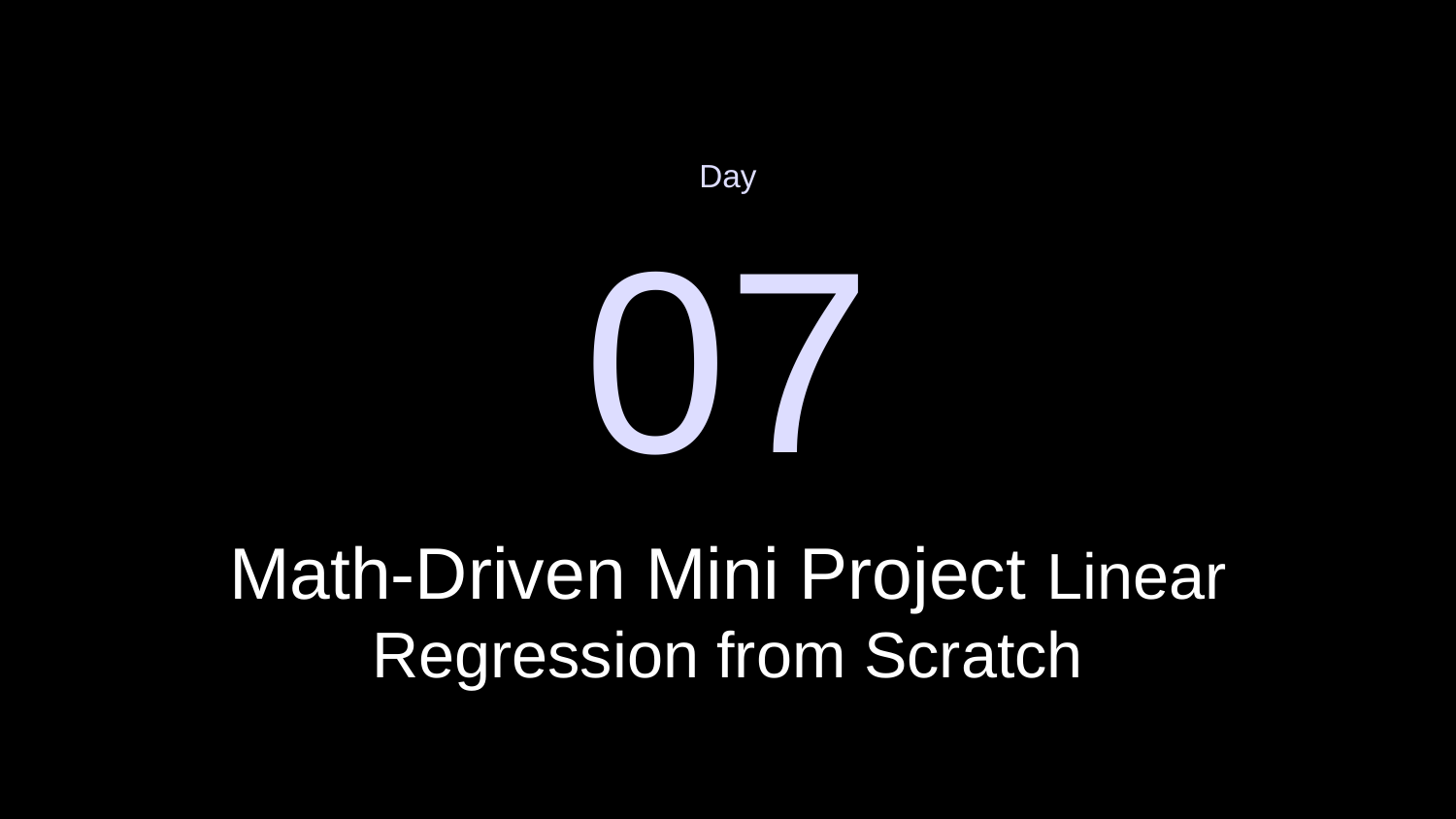

Day
07
# Math-Driven Mini Project Linear Regression from Scratch